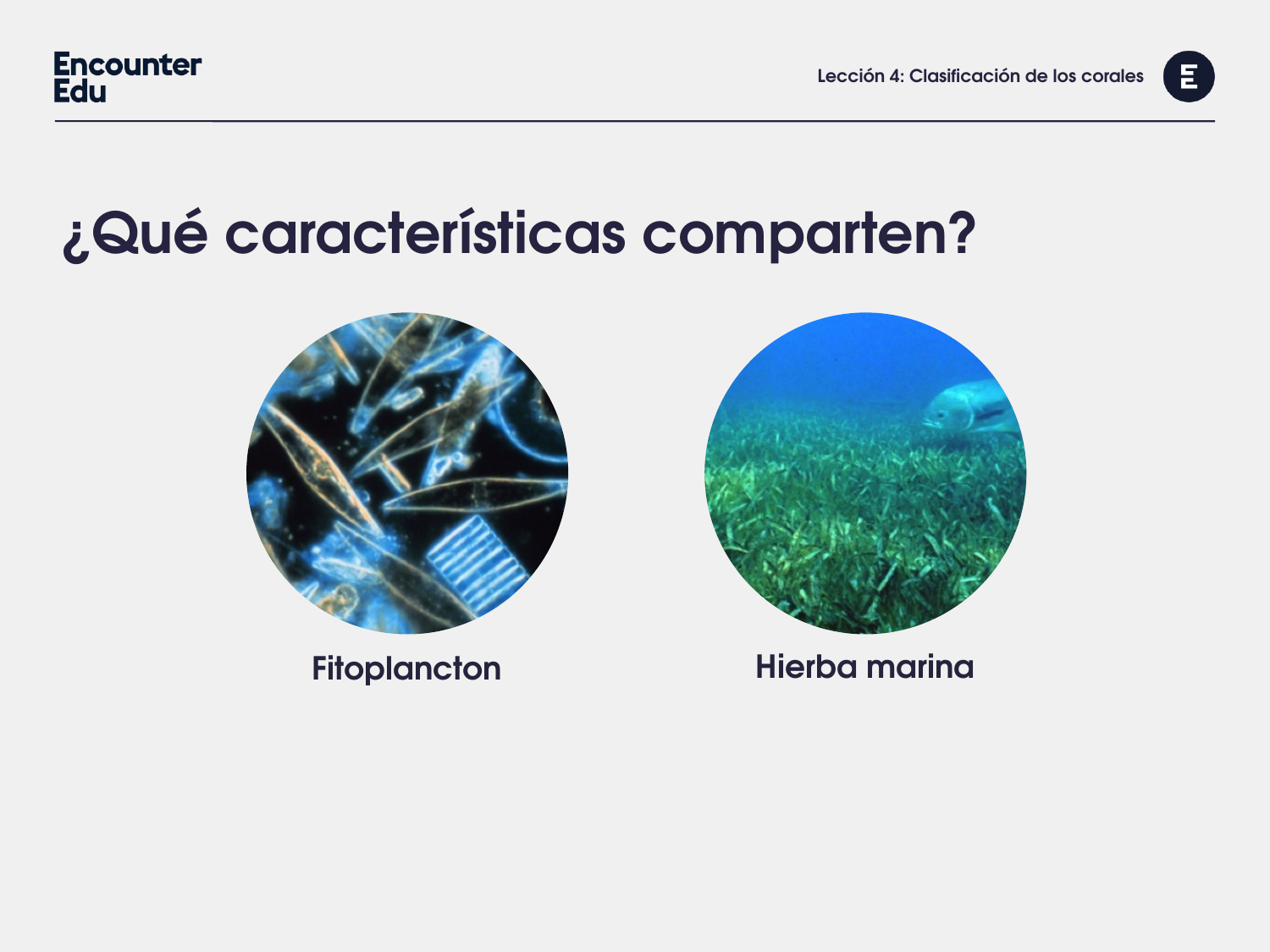

# Lección 4: Clasificación de los corales
¿Qué características comparten?

Hierba marina
Fitoplancton